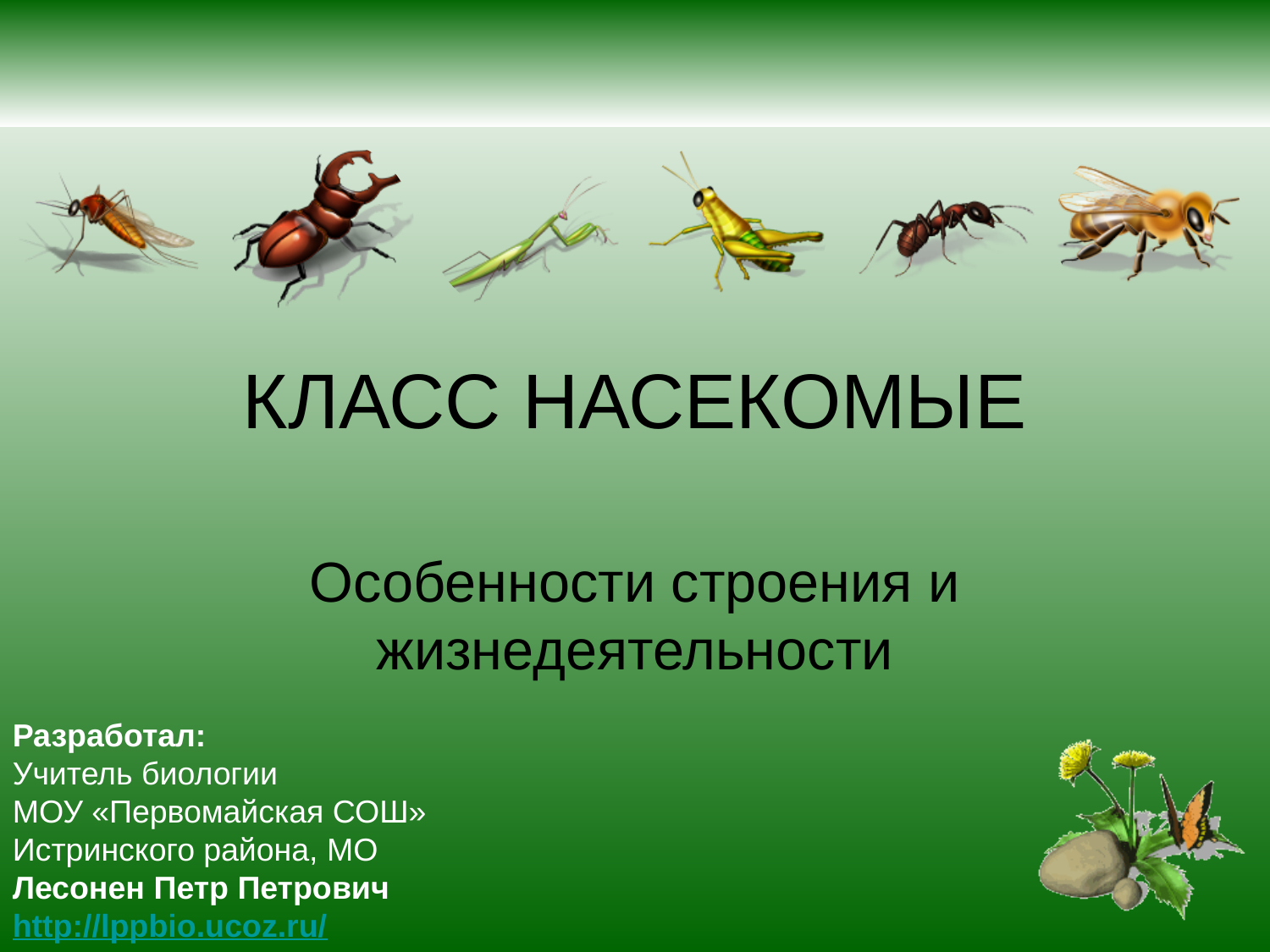

# КЛАСС НАСЕКОМЫЕ
Особенности строения и жизнедеятельности
Разработал:
Учитель биологии
МОУ «Первомайская СОШ»
Истринского района, МО
Лесонен Петр Петрович
http://lppbio.ucoz.ru/